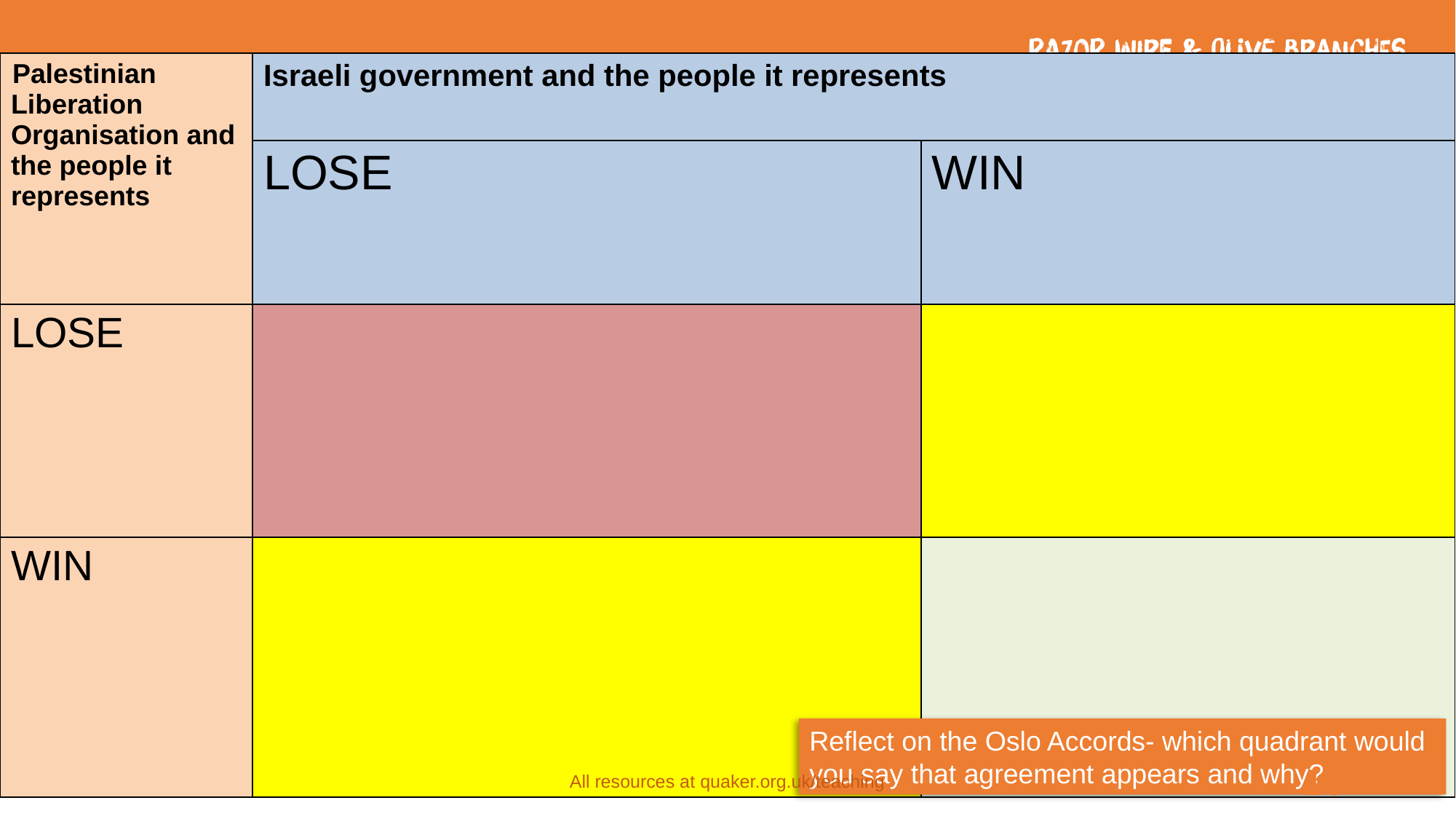

# What will happen when there’s conflict?
| Palestinian Liberation Organisation and the people it represents | Israeli government and the people it represents |  |
| --- | --- | --- |
|  | LOSE | WIN |
| LOSE |  |  |
| WIN |  |  |
Reflect on the Oslo Accords- which quadrant would you say that agreement appears and why?
All resources at quaker.org.uk/teaching
10